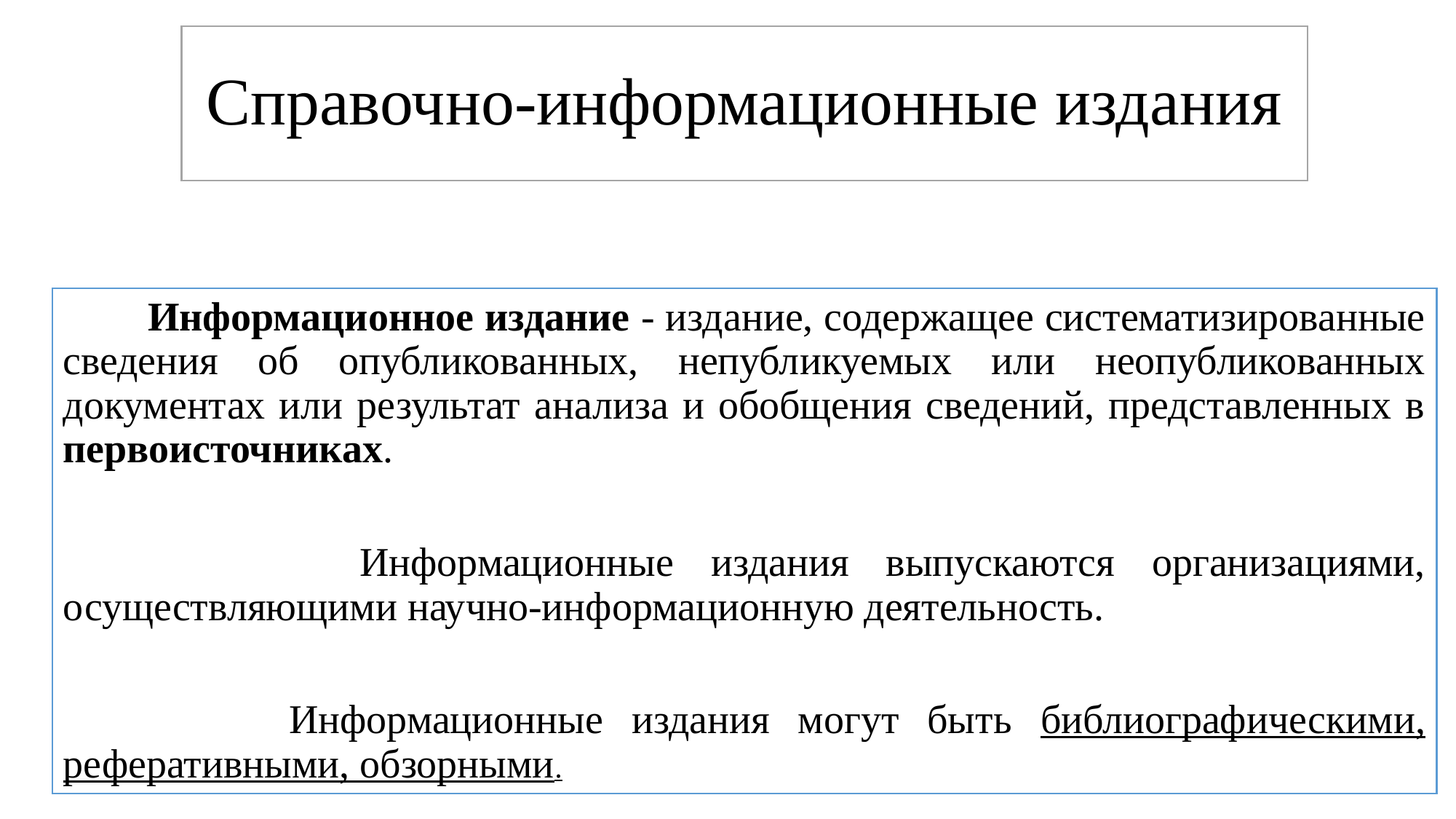

# Справочно-информационные издания
          Информационное издание - издание, содержащее систематизированные сведения об опубликованных, непубликуемых или неопубликованных документах или результат анализа и обобщения сведений, представленных в первоисточниках.

        Информационные издания выпускаются организациями, осуществляющими научно-информационную деятельность.

        Информационные издания могут быть библиографическими, реферативными, обзорными.